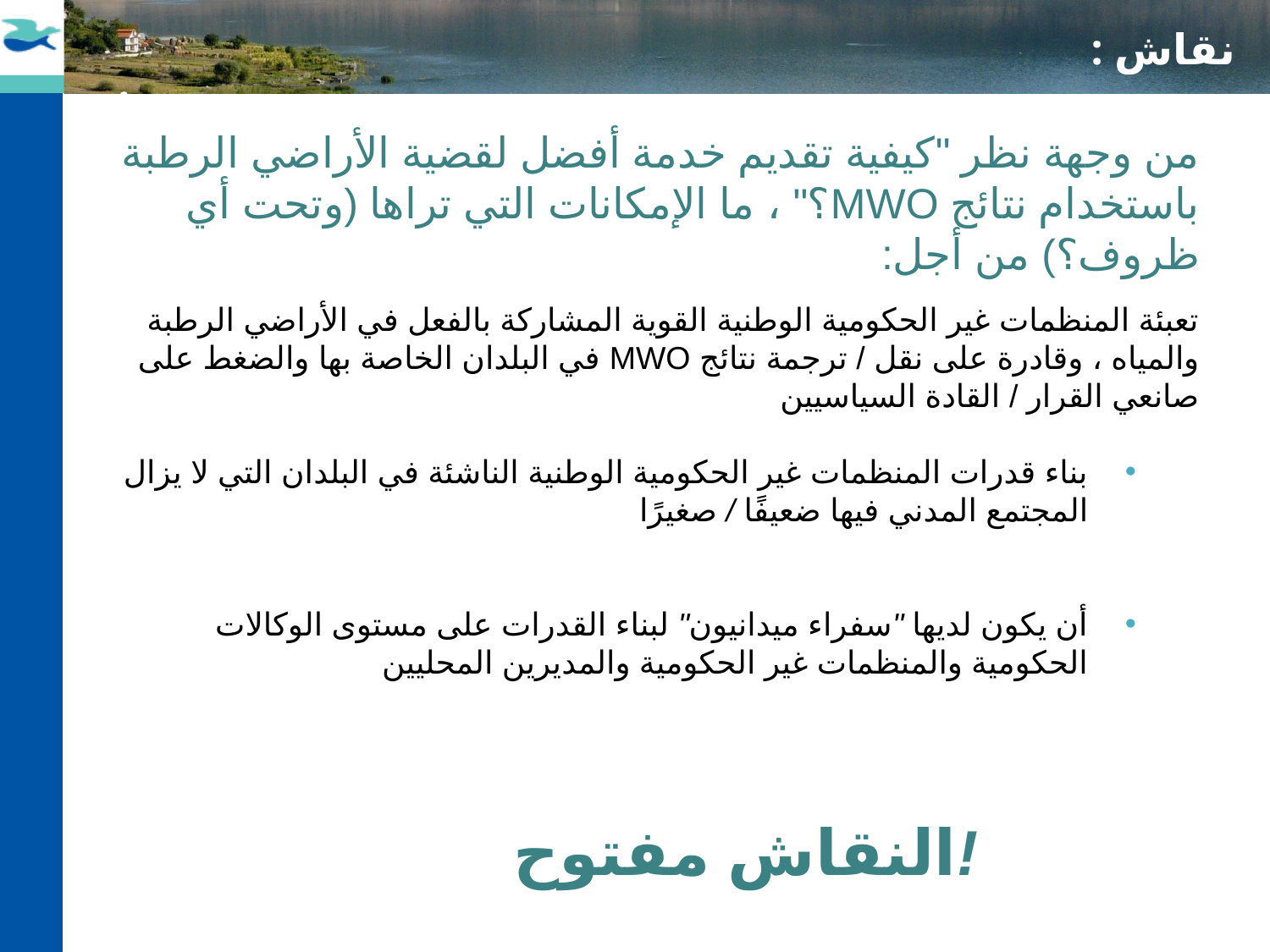

نقاش :
:
من وجهة نظر "كيفية تقديم خدمة أفضل لقضية الأراضي الرطبة باستخدام نتائج MWO؟" ، ما الإمكانات التي تراها (وتحت أي ظروف؟) من أجل:
تعبئة المنظمات غير الحكومية الوطنية القوية المشاركة بالفعل في الأراضي الرطبة والمياه ، وقادرة على نقل / ترجمة نتائج MWO في البلدان الخاصة بها والضغط على صانعي القرار / القادة السياسيين

بناء قدرات المنظمات غير الحكومية الوطنية الناشئة في البلدان التي لا يزال المجتمع المدني فيها ضعيفًا / صغيرًا

أن يكون لديها "سفراء ميدانيون" لبناء القدرات على مستوى الوكالات الحكومية والمنظمات غير الحكومية والمديرين المحليين
النقاش مفتوح!